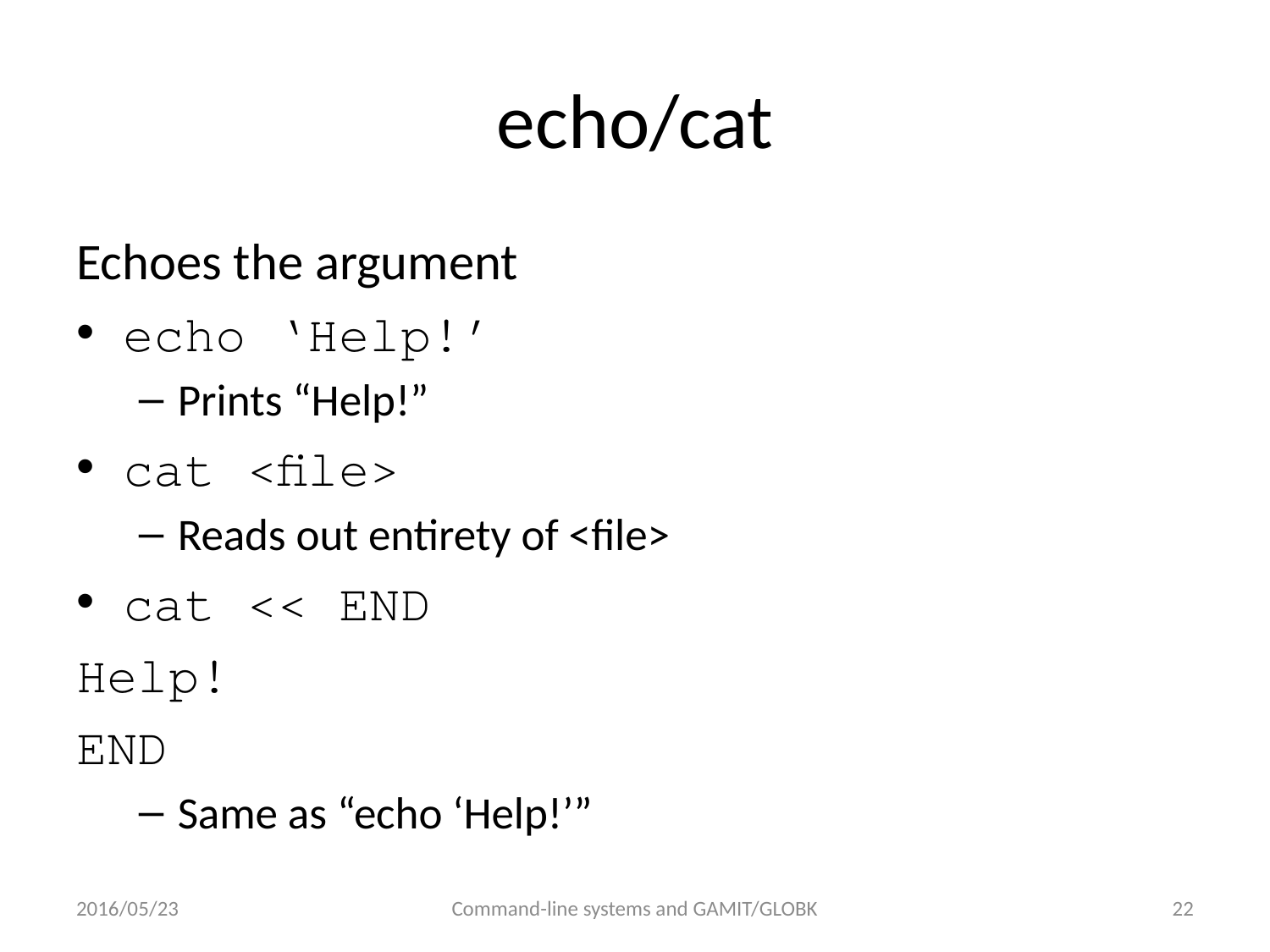

# echo/cat
Echoes the argument
echo ‘Help!’
Prints “Help!”
cat <file>
Reads out entirety of <file>
cat << END
Help!
END
Same as “echo ‘Help!’”

2016/05/23
Command-line systems and GAMIT/GLOBK
22